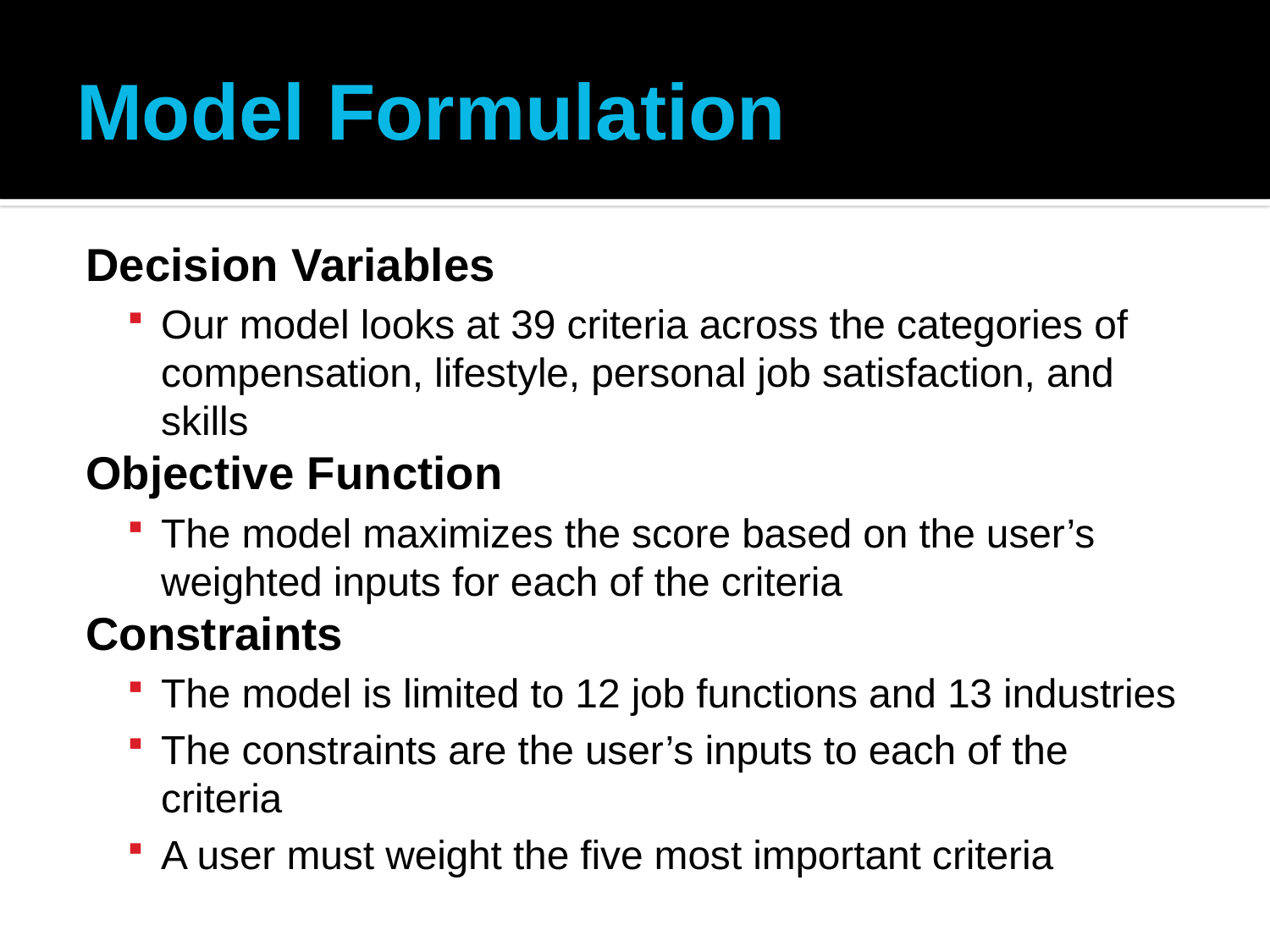

# Model Formulation
Decision Variables
Our model looks at 39 criteria across the categories of compensation, lifestyle, personal job satisfaction, and skills
Objective Function
The model maximizes the score based on the user’s weighted inputs for each of the criteria
Constraints
The model is limited to 12 job functions and 13 industries
The constraints are the user’s inputs to each of the criteria
A user must weight the five most important criteria